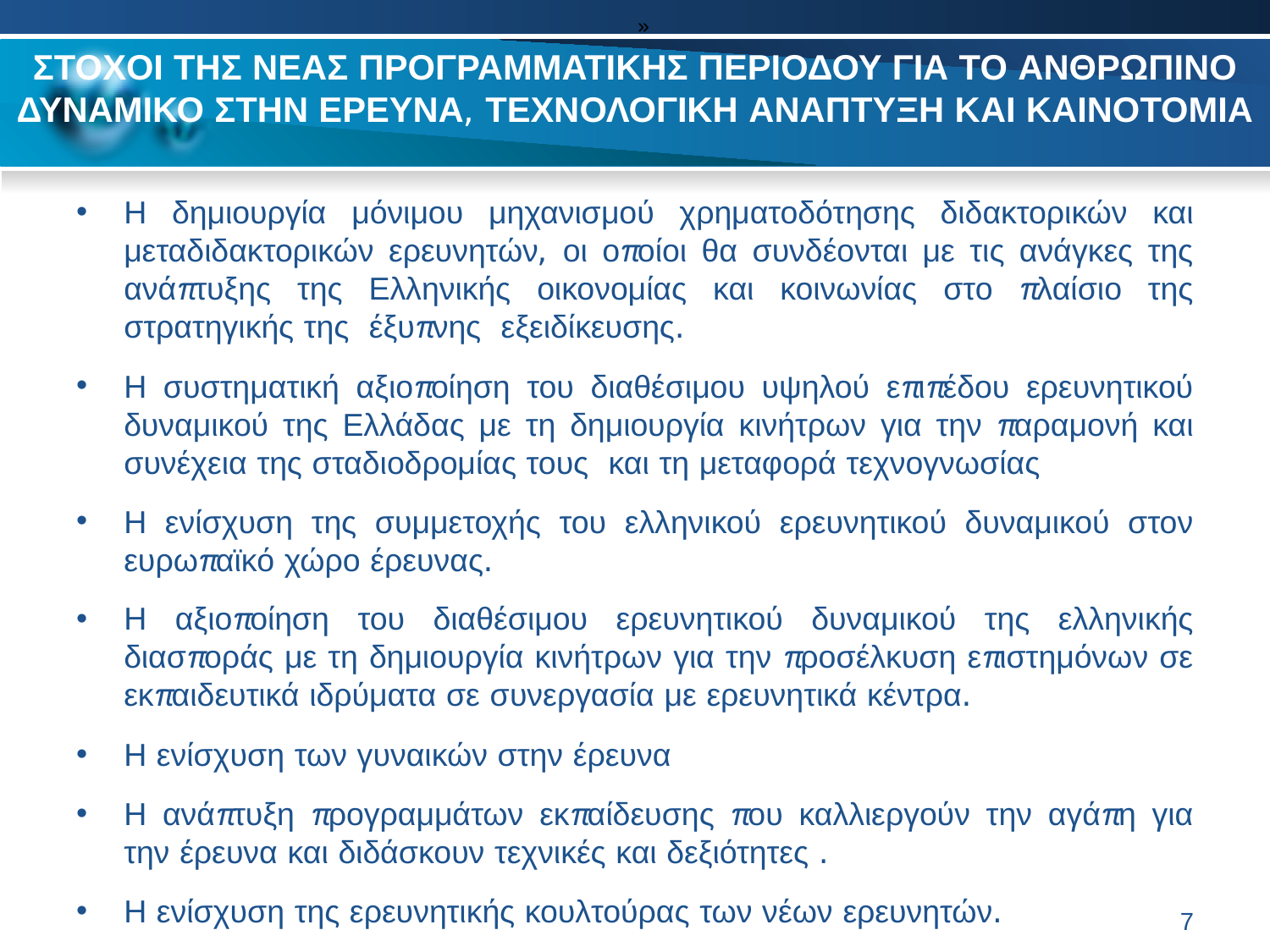

»
# ΣΤΟΧΟΙ ΤΗΣ ΝΕΑΣ ΠΡΟΓΡΑΜΜΑΤΙΚΗΣ ΠΕΡΙΟΔΟΥ ΓΙΑ ΤΟ ΑΝΘΡΩΠΙΝΟ ΔΥΝΑΜΙΚΟ ΣΤΗΝ ΕΡΕΥΝΑ, ΤΕΧΝΟΛΟΓΙΚΗ ΑΝΑΠΤΥΞΗ ΚΑΙ ΚΑΙΝΟΤΟΜΙΑ
Η δημιουργία μόνιμου μηχανισμού χρηματοδότησης διδακτορικών και μεταδιδακτορικών ερευνητών, οι οποίοι θα συνδέονται με τις ανάγκες της ανάπτυξης της Ελληνικής οικονομίας και κοινωνίας στο πλαίσιο της στρατηγικής της  έξυπνης  εξειδίκευσης.
Η συστηματική αξιοποίηση του διαθέσιμου υψηλού επιπέδου ερευνητικού δυναμικού της Ελλάδας με τη δημιουργία κινήτρων για την παραμονή και συνέχεια της σταδιοδρομίας τους  και τη μεταφορά τεχνογνωσίας
Η ενίσχυση της συμμετοχής του ελληνικού ερευνητικού δυναμικού στον ευρωπαϊκό χώρο έρευνας.
Η αξιοποίηση του διαθέσιμου ερευνητικού δυναμικού της ελληνικής διασποράς με τη δημιουργία κινήτρων για την προσέλκυση επιστημόνων σε εκπαιδευτικά ιδρύματα σε συνεργασία με ερευνητικά κέντρα.
Η ενίσχυση των γυναικών στην έρευνα
Η ανάπτυξη προγραμμάτων εκπαίδευσης που καλλιεργούν την αγάπη για την έρευνα και διδάσκουν τεχνικές και δεξιότητες .
Η ενίσχυση της ερευνητικής κουλτούρας των νέων ερευνητών.

7